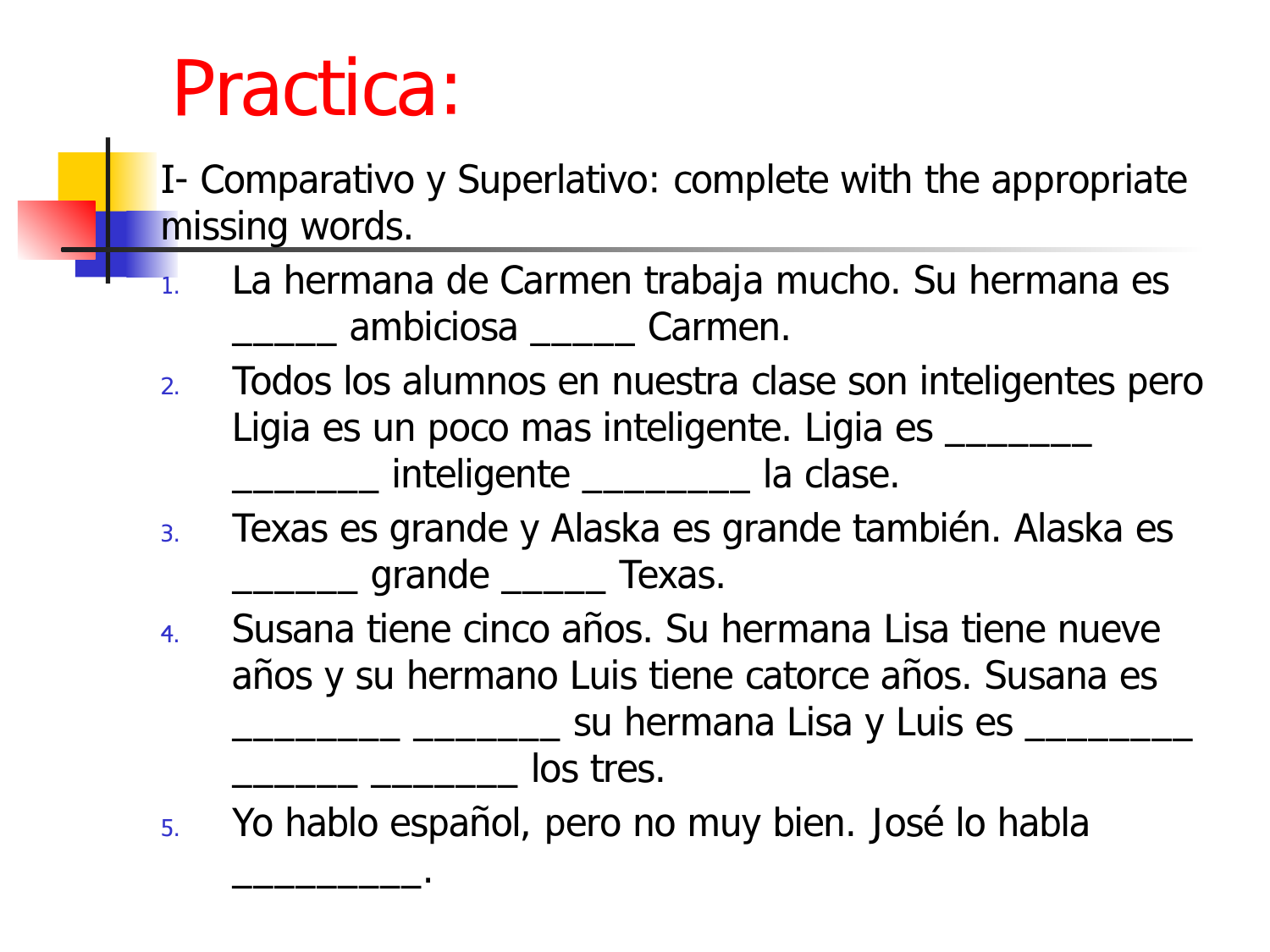

# Practica:
I- Comparativo y Superlativo: complete with the appropriate missing words.
La hermana de Carmen trabaja mucho. Su hermana es _____ ambiciosa _____ Carmen.
Todos los alumnos en nuestra clase son inteligentes pero Ligia es un poco mas inteligente. Ligia es _______ _______ inteligente ________ la clase.
Texas es grande y Alaska es grande también. Alaska es ______ grande _____ Texas.
Susana tiene cinco años. Su hermana Lisa tiene nueve años y su hermano Luis tiene catorce años. Susana es ________ _______ su hermana Lisa y Luis es ________ ______ _______ los tres.
Yo hablo español, pero no muy bien. José lo habla _________.